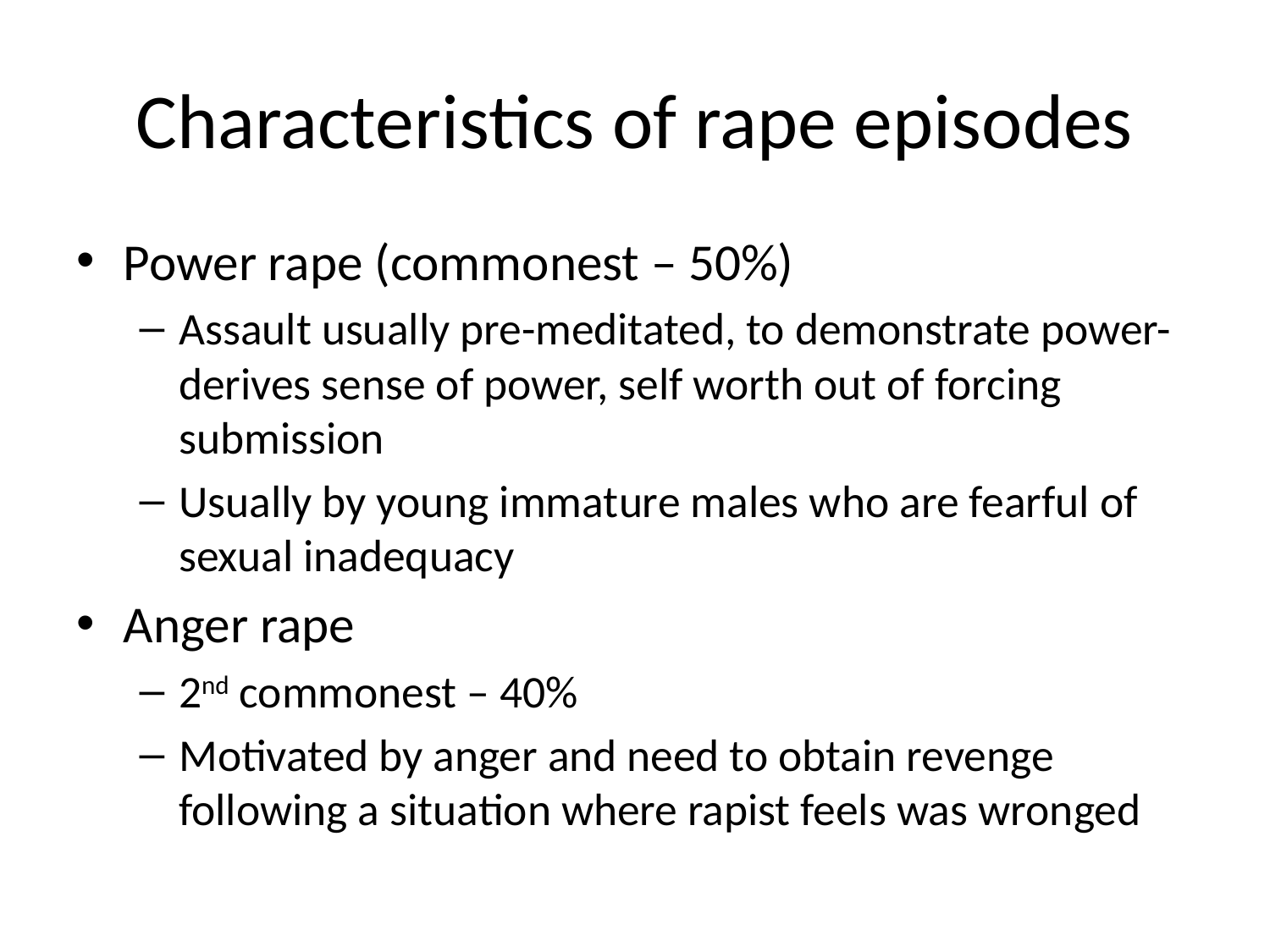

# Characteristics of rape episodes
Power rape (commonest – 50%)
Assault usually pre-meditated, to demonstrate power- derives sense of power, self worth out of forcing submission
Usually by young immature males who are fearful of sexual inadequacy
Anger rape
2nd commonest – 40%
Motivated by anger and need to obtain revenge following a situation where rapist feels was wronged